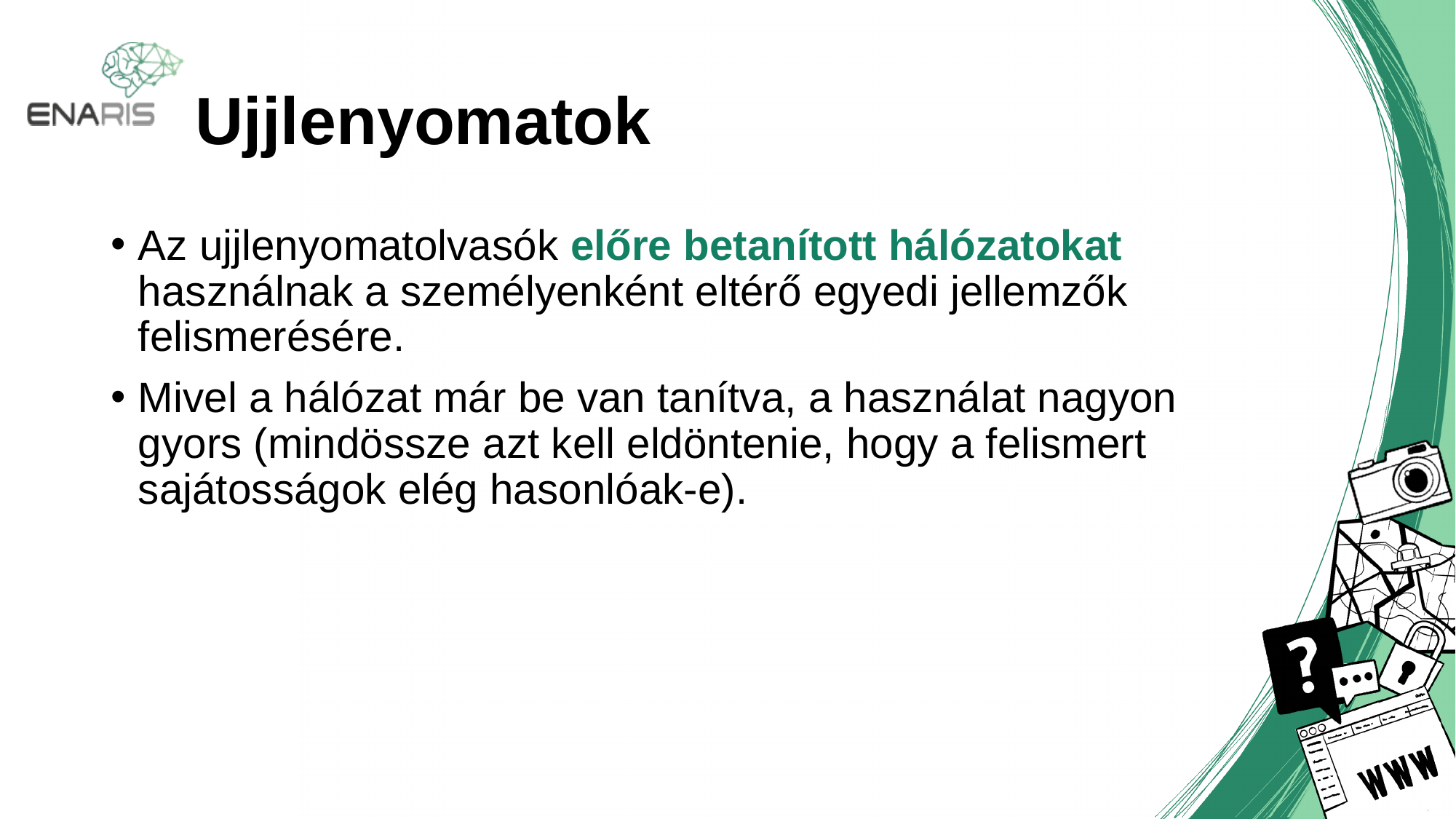

# Ujjlenyomatok
Az ujjlenyomatolvasók előre betanított hálózatokat használnak a személyenként eltérő egyedi jellemzők felismerésére.
Mivel a hálózat már be van tanítva, a használat nagyon gyors (mindössze azt kell eldöntenie, hogy a felismert sajátosságok elég hasonlóak-e).